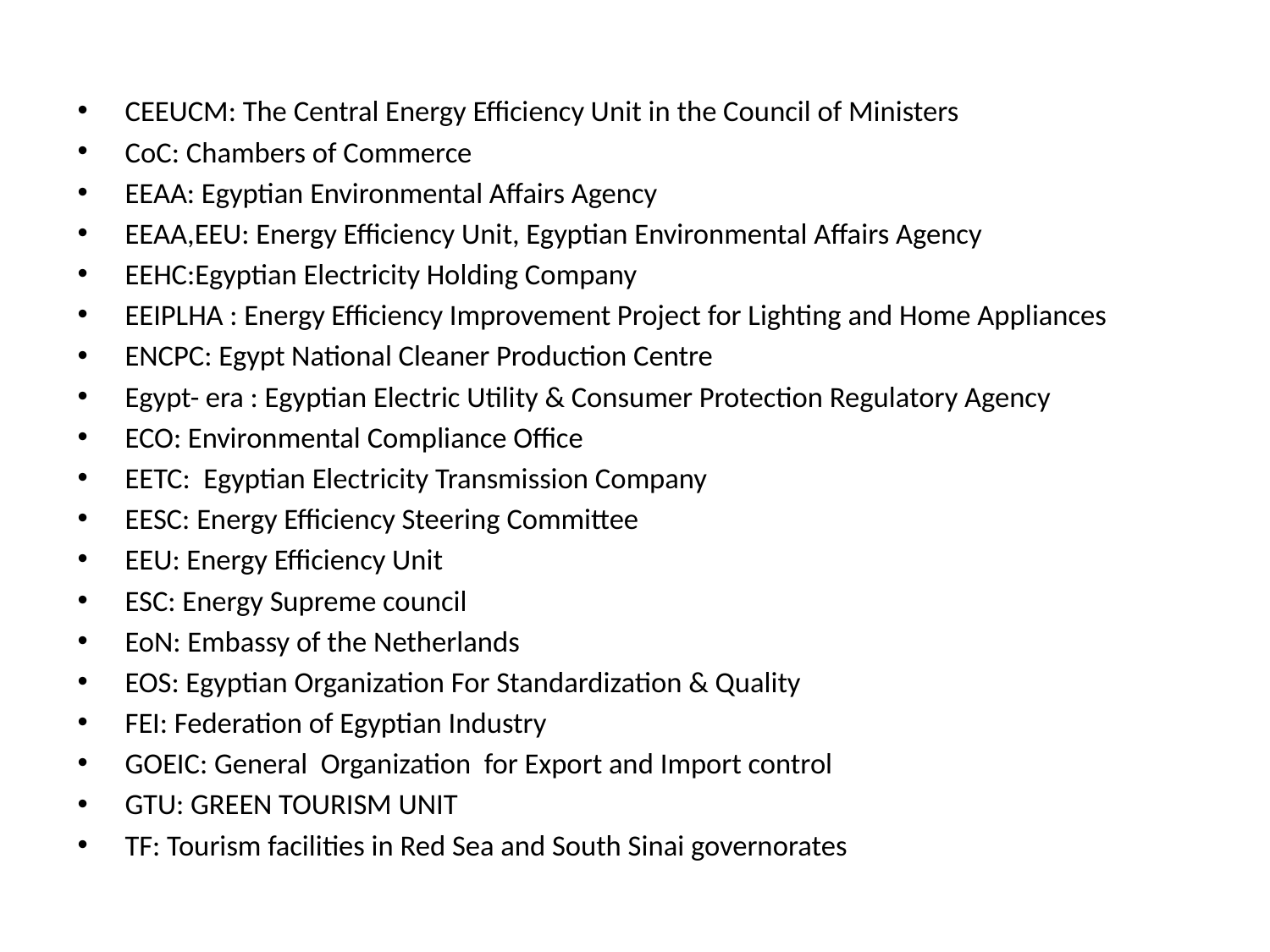

CEEUCM: The Central Energy Efficiency Unit in the Council of Ministers
CoC: Chambers of Commerce
EEAA: Egyptian Environmental Affairs Agency
EEAA,EEU: Energy Efficiency Unit, Egyptian Environmental Affairs Agency
EEHC:Egyptian Electricity Holding Company
EEIPLHA : Energy Efficiency Improvement Project for Lighting and Home Appliances
ENCPC: Egypt National Cleaner Production Centre
Egypt- era : Egyptian Electric Utility & Consumer Protection Regulatory Agency
ECO: Environmental Compliance Office
EETC:  Egyptian Electricity Transmission Company
EESC: Energy Efficiency Steering Committee
EEU: Energy Efficiency Unit
ESC: Energy Supreme council
EoN: Embassy of the Netherlands
EOS: Egyptian Organization For Standardization & Quality
FEI: Federation of Egyptian Industry
GOEIC: General  Organization  for Export and Import control
GTU: GREEN TOURISM UNIT
TF: Tourism facilities in Red Sea and South Sinai governorates